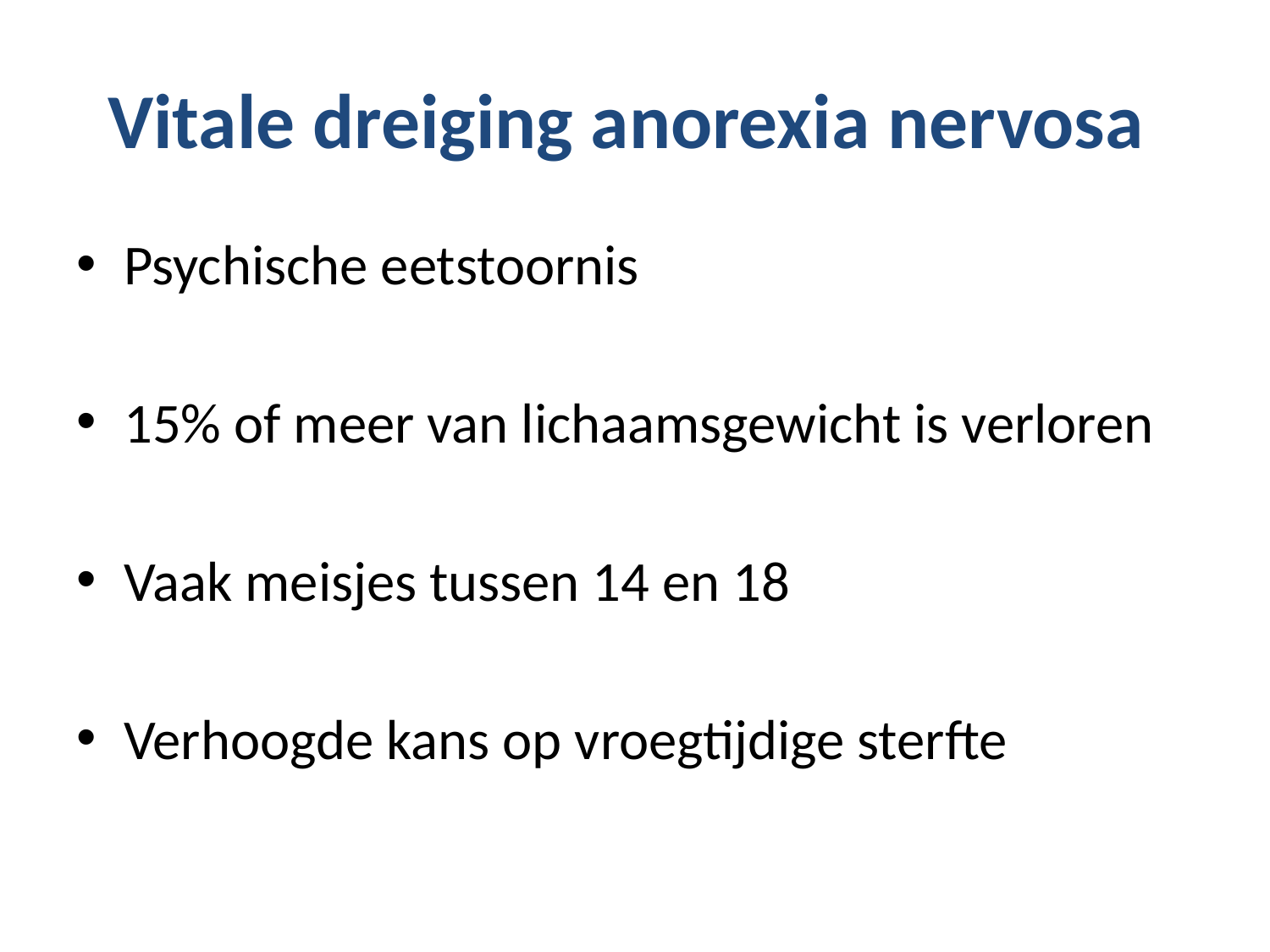

# Vitale dreiging anorexia nervosa
Psychische eetstoornis

15% of meer van lichaamsgewicht is verloren

Vaak meisjes tussen 14 en 18

Verhoogde kans op vroegtijdige sterfte